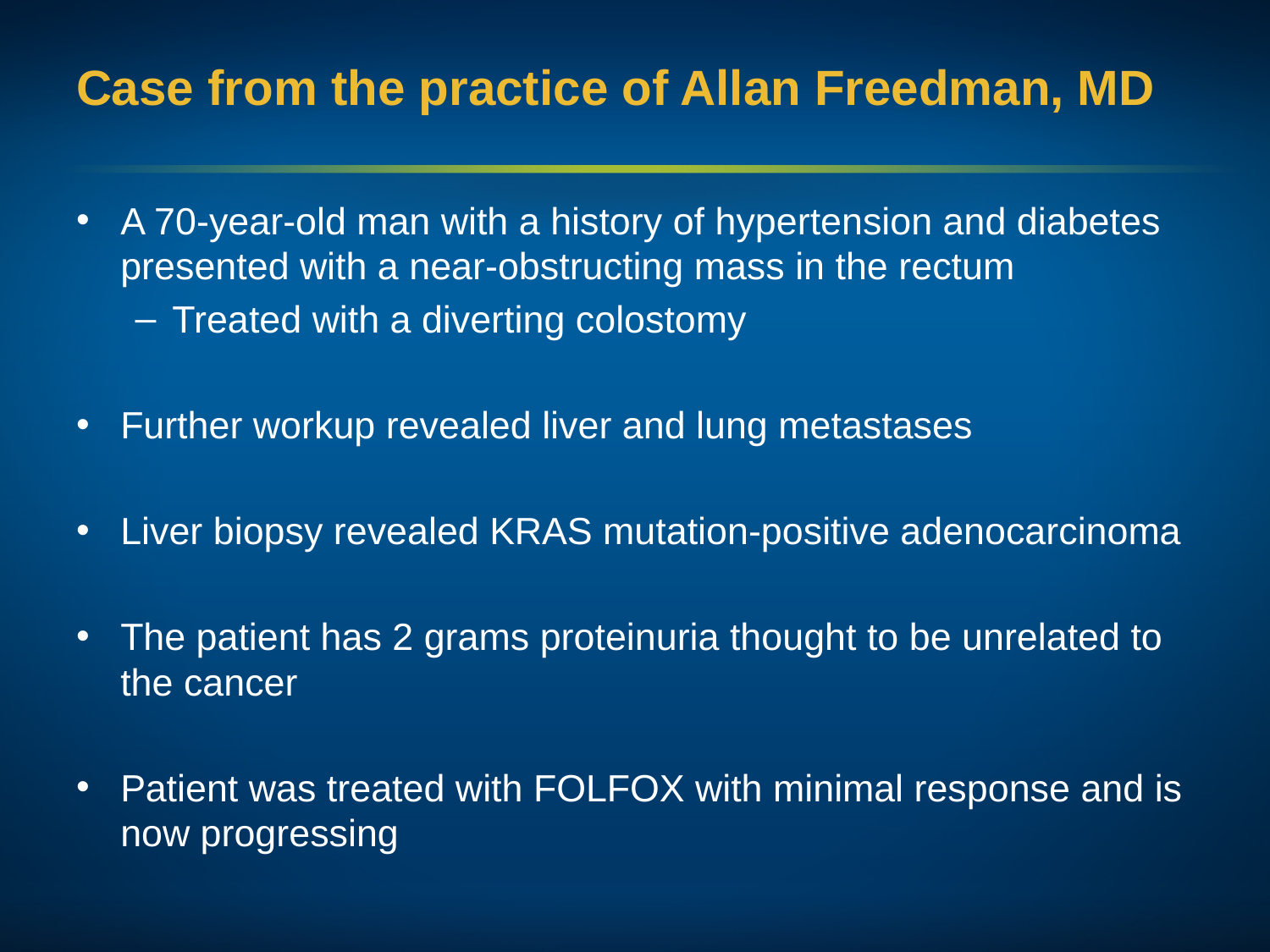

# Case from the practice of Allan Freedman, MD
A 70-year-old man with a history of hypertension and diabetes presented with a near-obstructing mass in the rectum
Treated with a diverting colostomy

Further workup revealed liver and lung metastases

Liver biopsy revealed KRAS mutation-positive adenocarcinoma

The patient has 2 grams proteinuria thought to be unrelated to the cancer

Patient was treated with FOLFOX with minimal response and is now progressing